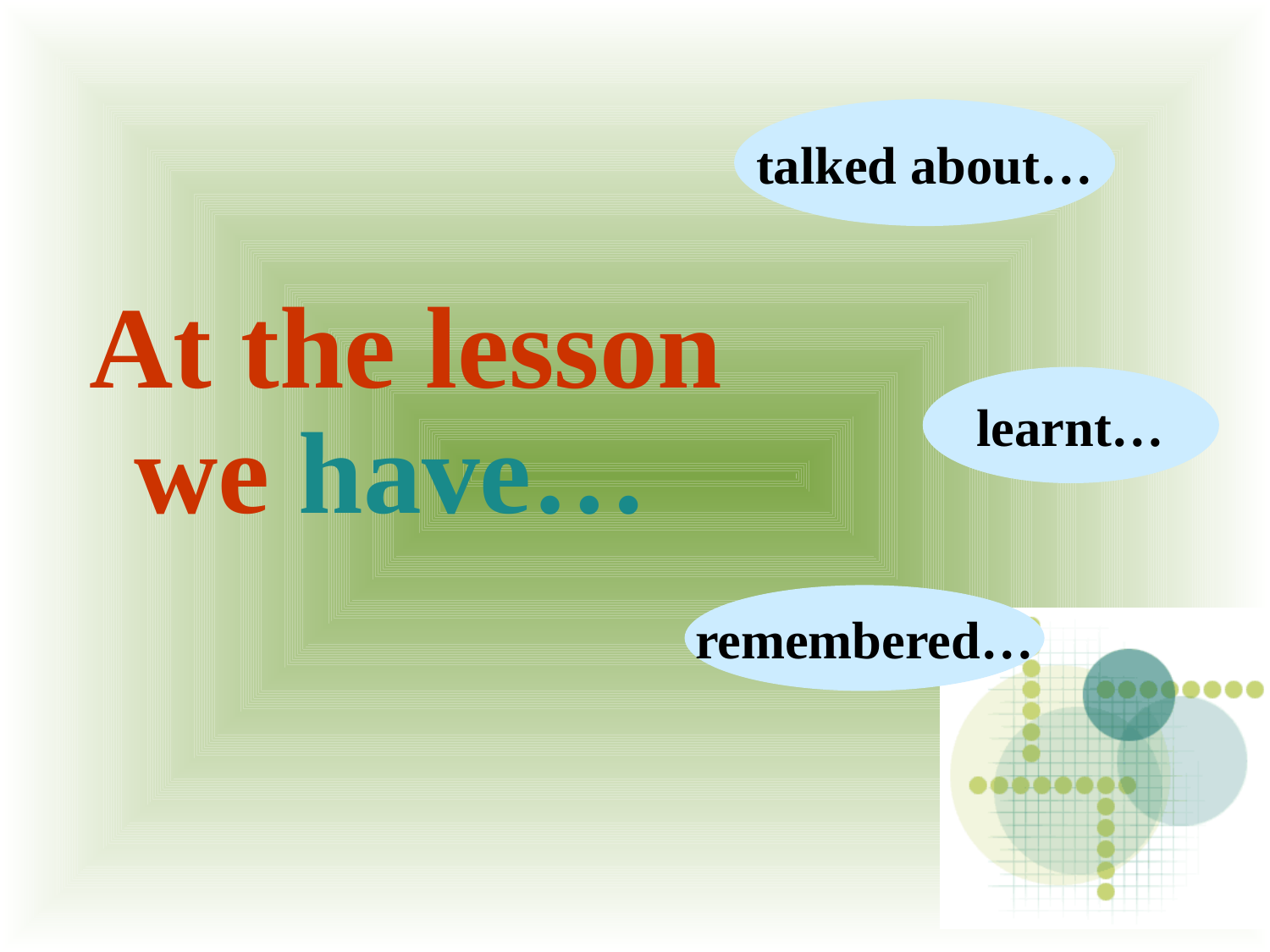

talked about…
At the lesson we have…
learnt…
remembered…